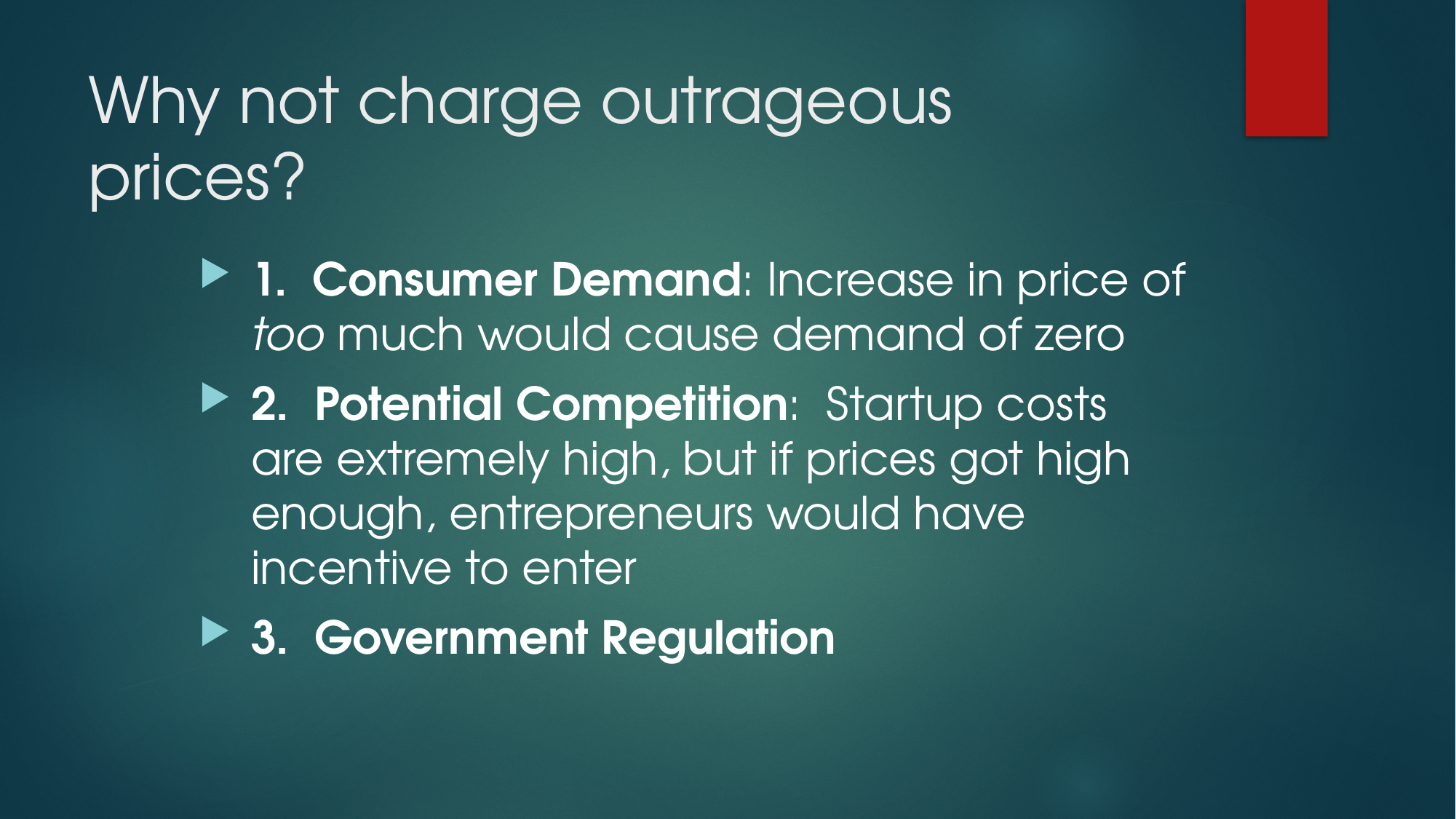

Why not charge outrageous prices?
1.  Consumer Demand: Increase in price of too much would cause demand of zero
2.  Potential Competition:  Startup costs are extremely high, but if prices got high enough, entrepreneurs would have incentive to enter
3.  Government Regulation